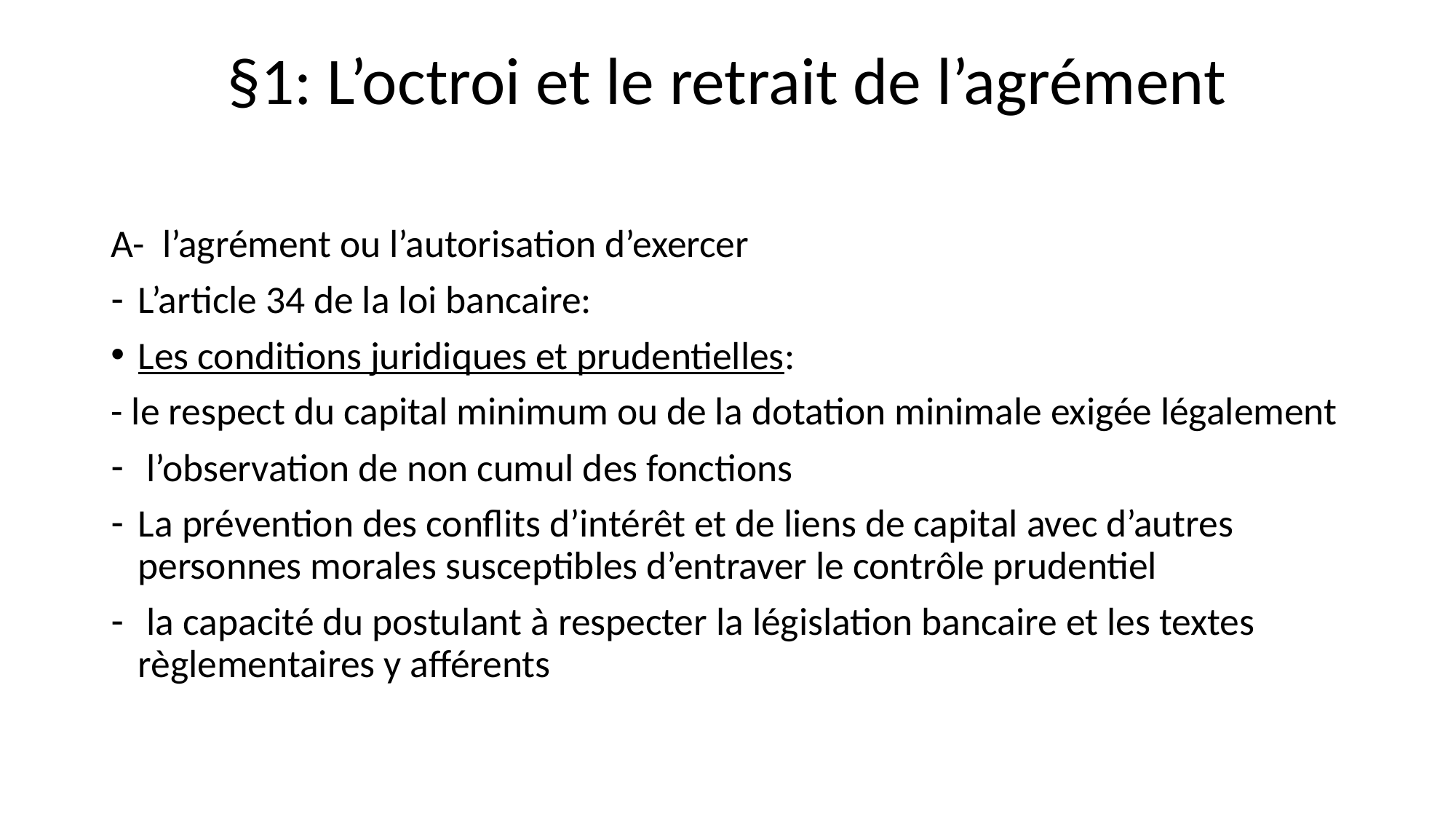

# §1: L’octroi et le retrait de l’agrément
A-  l’agrément ou l’autorisation d’exercer
L’article 34 de la loi bancaire:
Les conditions juridiques et prudentielles:
- le respect du capital minimum ou de la dotation minimale exigée légalement
 l’observation de non cumul des fonctions
La prévention des conflits d’intérêt et de liens de capital avec d’autres personnes morales susceptibles d’entraver le contrôle prudentiel
 la capacité du postulant à respecter la législation bancaire et les textes règlementaires y afférents